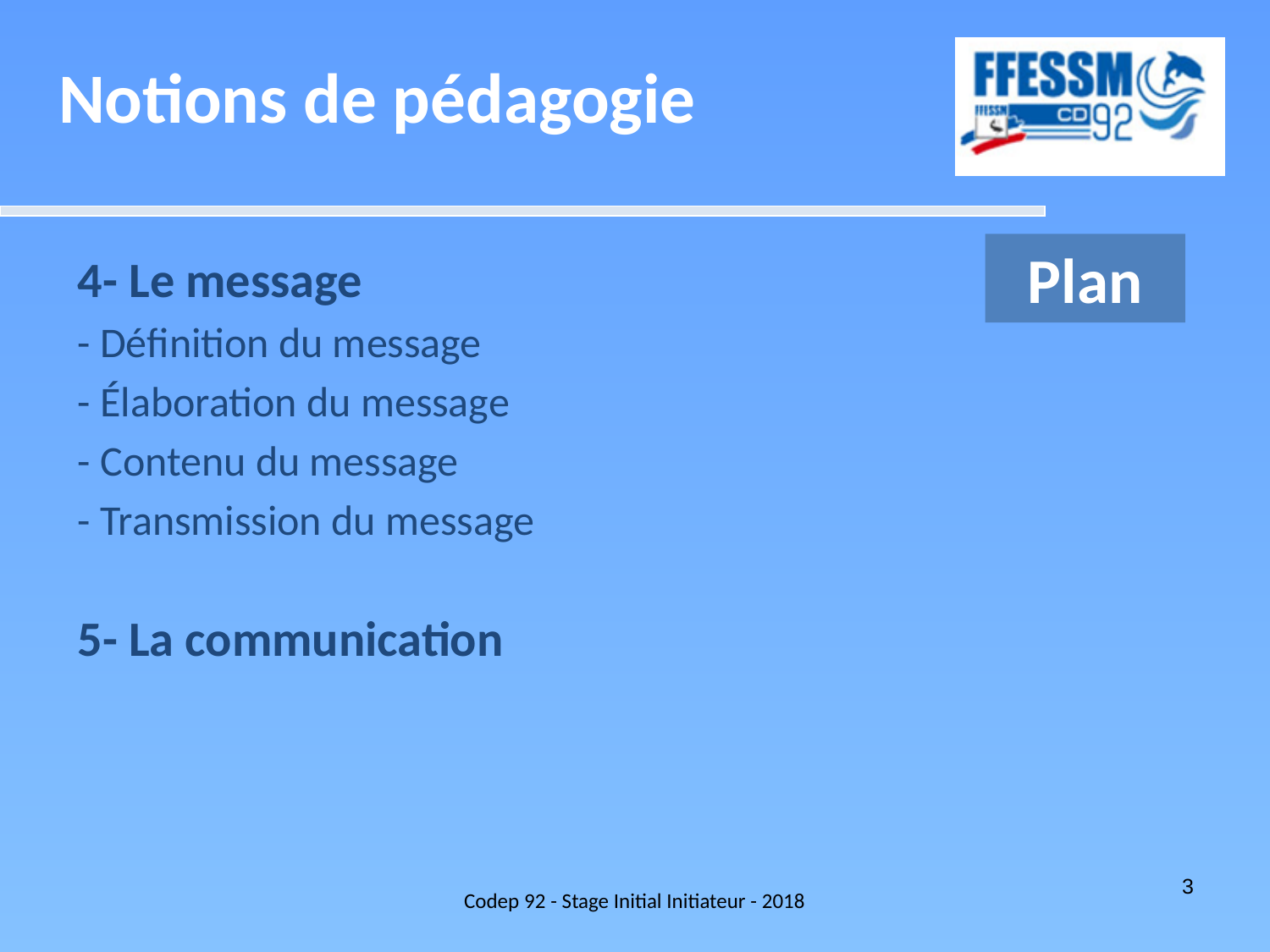

Notions de pédagogie
Plan
4- Le message
- Définition du message
- Élaboration du message
- Contenu du message
- Transmission du message
5- La communication
Codep 92 - Stage Initial Initiateur - 2018
3